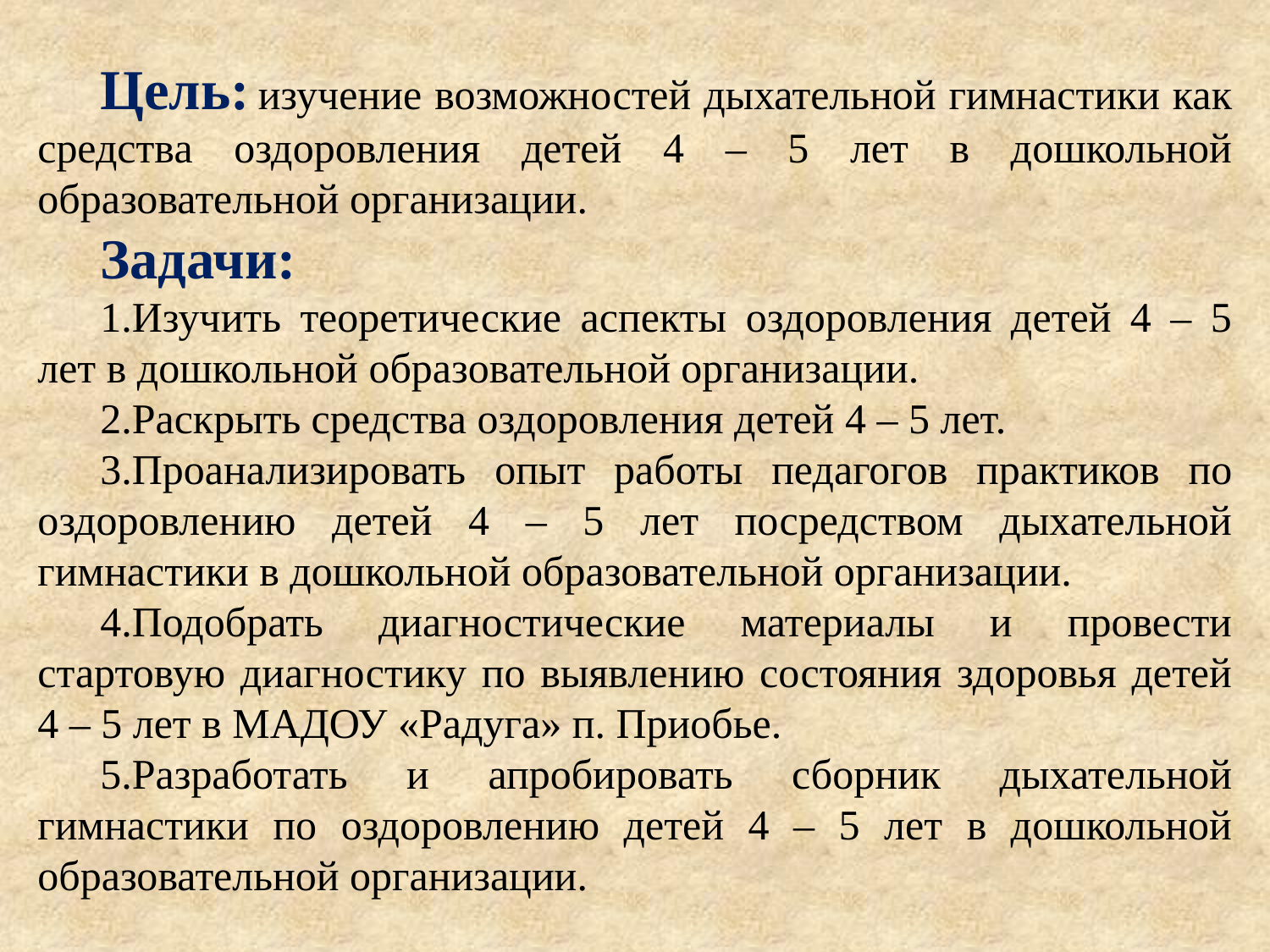

Цель: изучение возможностей дыхательной гимнастики как средства оздоровления детей 4 – 5 лет в дошкольной образовательной организации.
Задачи:
Изучить теоретические аспекты оздоровления детей 4 – 5 лет в дошкольной образовательной организации.
Раскрыть средства оздоровления детей 4 – 5 лет.
Проанализировать опыт работы педагогов практиков по оздоровлению детей 4 – 5 лет посредством дыхательной гимнастики в дошкольной образовательной организации.
Подобрать диагностические материалы и провести стартовую диагностику по выявлению состояния здоровья детей 4 – 5 лет в МАДОУ «Радуга» п. Приобье.
Разработать и апробировать сборник дыхательной гимнастики по оздоровлению детей 4 – 5 лет в дошкольной образовательной организации.